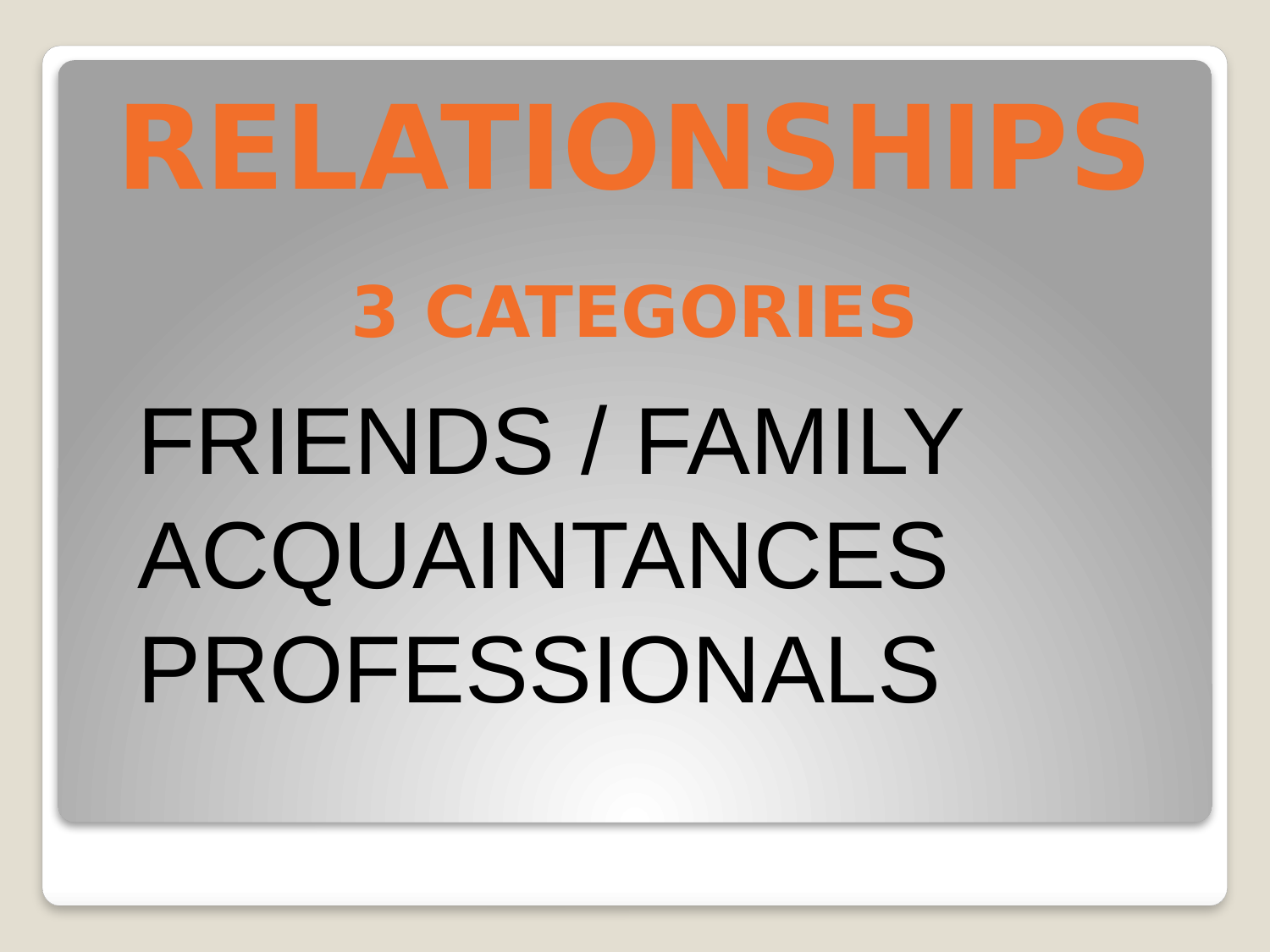

relationships
3 Categories
FRIENDS / FAMILY
ACQUAINTANCES
PROFESSIONALS